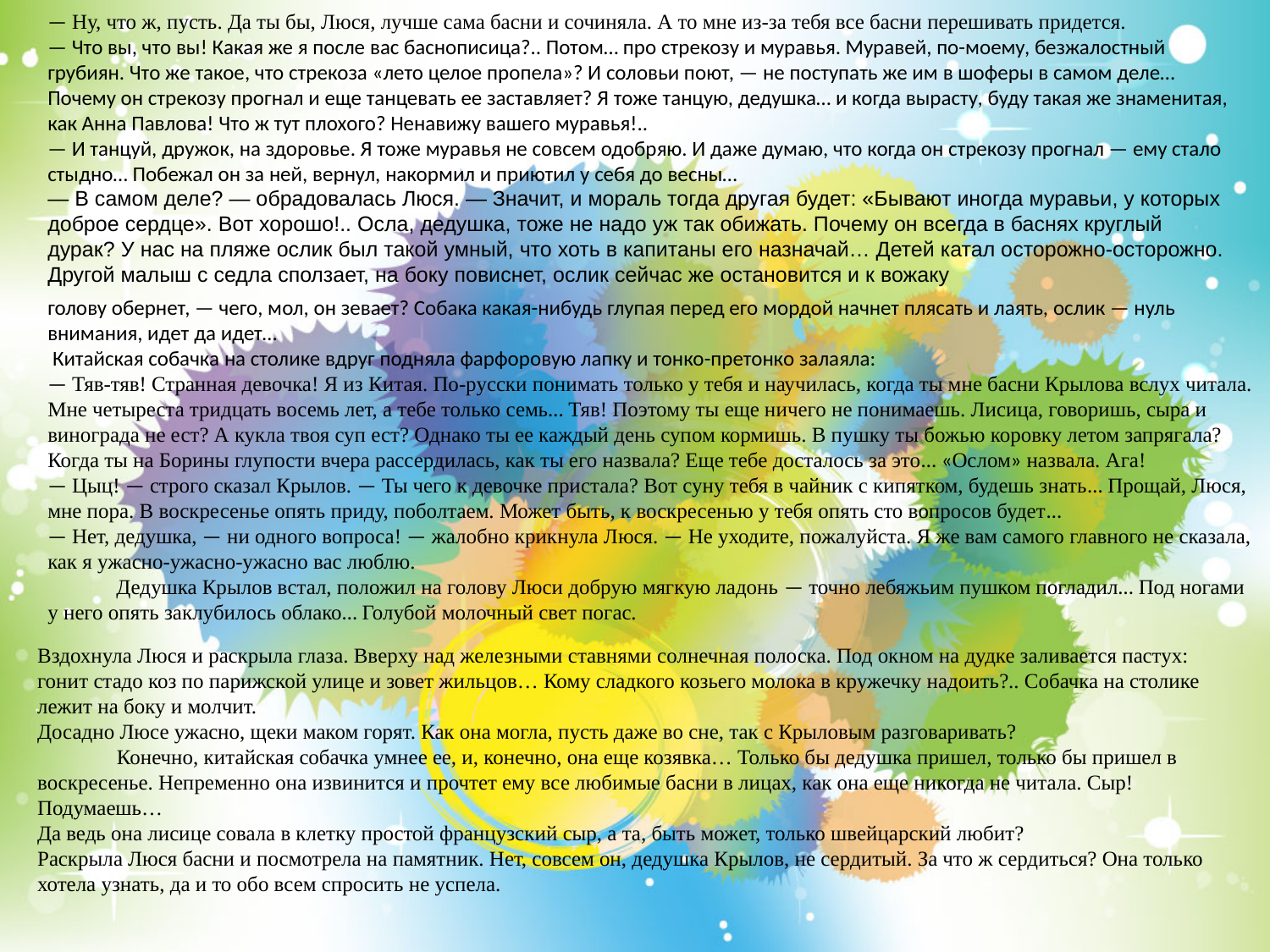

— Ну, что ж, пусть. Да ты бы, Люся, лучше сама басни и сочиняла. А то мне из-за тебя все басни перешивать придется.
— Что вы, что вы! Какая же я после вас баснописица?.. Потом… про стрекозу и муравья. Муравей, по-моему, безжалостный грубиян. Что же такое, что стрекоза «лето целое пропела»? И соловьи поют, — не поступать же им в шоферы в самом деле… Почему он стрекозу прогнал и еще танцевать ее заставляет? Я тоже танцую, дедушка… и когда вырасту, буду такая же знаменитая, как Анна Павлова! Что ж тут плохого? Ненавижу вашего муравья!..
— И танцуй, дружок, на здоровье. Я тоже муравья не совсем одобряю. И даже думаю, что когда он стрекозу прогнал — ему стало стыдно… Побежал он за ней, вернул, накормил и приютил у себя до весны…
— В самом деле? — обрадовалась Люся. — Значит, и мораль тогда другая будет: «Бывают иногда муравьи, у которых доброе сердце». Вот хорошо!.. Осла, дедушка, тоже не надо уж так обижать. Почему он всегда в баснях круглый дурак? У нас на пляже ослик был такой умный, что хоть в капитаны его назначай… Детей катал осторожно-осторожно. Другой малыш с седла сползает, на боку повиснет, ослик сейчас же остановится и к вожаку
голову обернет, — чего, мол, он зевает? Собака какая-нибудь глупая перед его мордой начнет плясать и лаять, ослик — нуль внимания, идет да идет…
 Китайская собачка на столике вдруг подняла фарфоровую лапку и тонко-претонко залаяла:
— Тяв-тяв! Странная девочка! Я из Китая. По-русски понимать только у тебя и научилась, когда ты мне басни Крылова вслух читала. Мне четыреста тридцать восемь лет, а тебе только семь… Тяв! Поэтому ты еще ничего не понимаешь. Лисица, говоришь, сыра и винограда не ест? А кукла твоя суп ест? Однако ты ее каждый день супом кормишь. В пушку ты божью коровку летом запрягала? Когда ты на Борины глупости вчера рассердилась, как ты его назвала? Еще тебе досталось за это… «Ослом» назвала. Ага!
— Цыц! — строго сказал Крылов. — Ты чего к девочке пристала? Вот суну тебя в чайник с кипятком, будешь знать… Прощай, Люся, мне пора. В воскресенье опять приду, поболтаем. Может быть, к воскресенью у тебя опять сто вопросов будет…
— Нет, дедушка, — ни одного вопроса! — жалобно крикнула Люся. — Не уходите, пожалуйста. Я же вам самого главного не сказала, как я ужасно-ужасно-ужасно вас люблю.
             Дедушка Крылов встал, положил на голову Люси добрую мягкую ладонь — точно лебяжьим пушком погладил… Под ногами у него опять заклубилось облако… Голубой молочный свет погас.
Вздохнула Люся и раскрыла глаза. Вверху над железными ставнями солнечная полоска. Под окном на дудке заливается пастух: гонит стадо коз по парижской улице и зовет жильцов… Кому сладкого козьего молока в кружечку надоить?.. Собачка на столике лежит на боку и молчит.
Досадно Люсе ужасно, щеки маком горят. Как она могла, пусть даже во сне, так с Крыловым разговаривать?
               Конечно, китайская собачка умнее ее, и, конечно, она еще козявка… Только бы дедушка пришел, только бы пришел в воскресенье. Непременно она извинится и прочтет ему все любимые басни в лицах, как она еще никогда не читала. Сыр! Подумаешь…
Да ведь она лисице совала в клетку простой французский сыр, а та, быть может, только швейцарский любит?
Раскрыла Люся басни и посмотрела на памятник. Нет, совсем он, дедушка Крылов, не сердитый. За что ж сердиться? Она только хотела узнать, да и то обо всем спросить не успела.